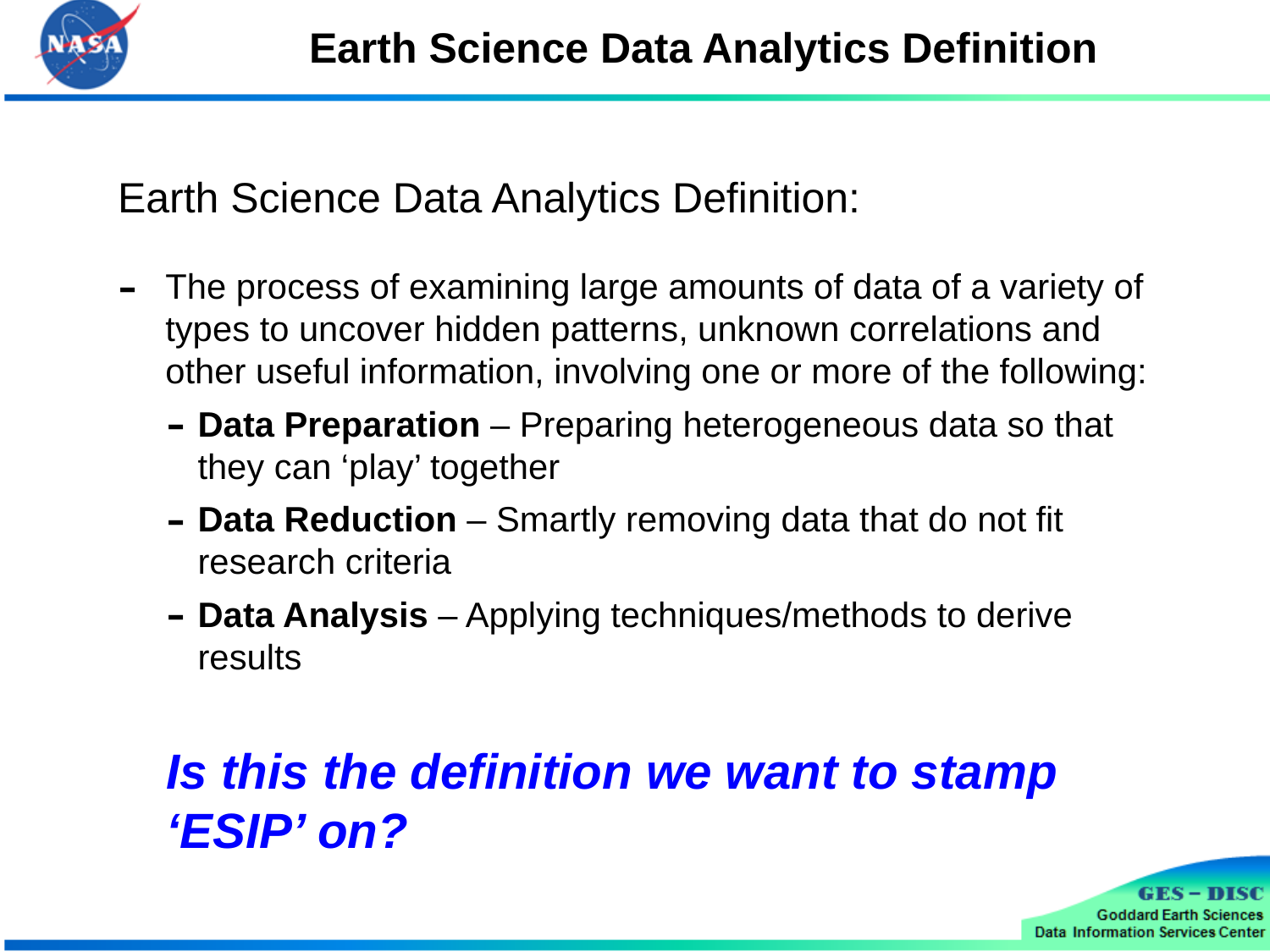

# Earth Science Data Analytics Definition
Earth Science Data Analytics Definition:

The process of examining large amounts of data of a variety of types to uncover hidden patterns, unknown correlations and other useful information, involving one or more of the following:
Data Preparation – Preparing heterogeneous data so that they can ‘play’ together
Data Reduction – Smartly removing data that do not fit research criteria
Data Analysis – Applying techniques/methods to derive results

Is this the definition we want to stamp ‘ESIP’ on?